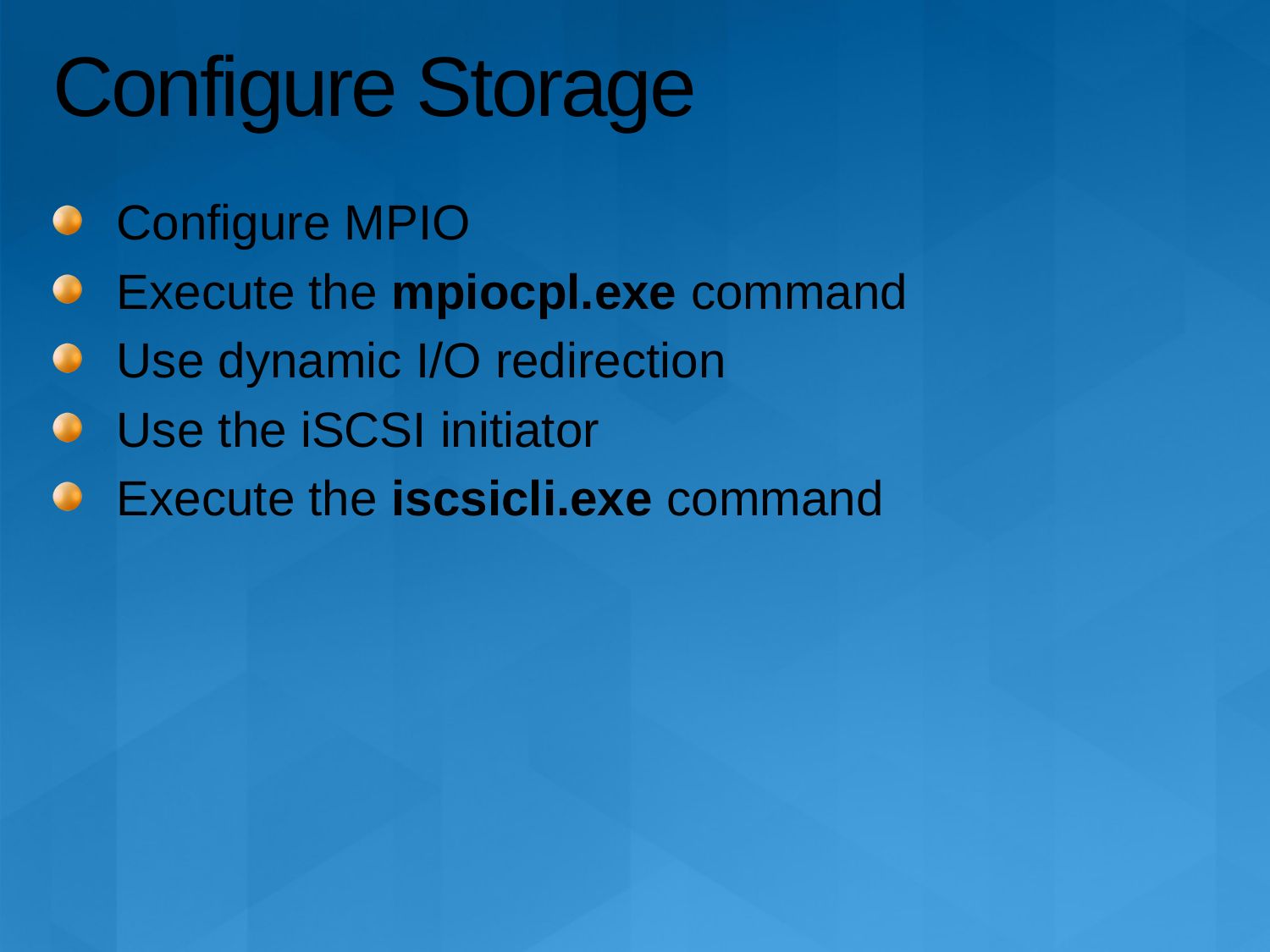

# Configure Storage
Configure MPIO
Execute the mpiocpl.exe command
Use dynamic I/O redirection
Use the iSCSI initiator
Execute the iscsicli.exe command